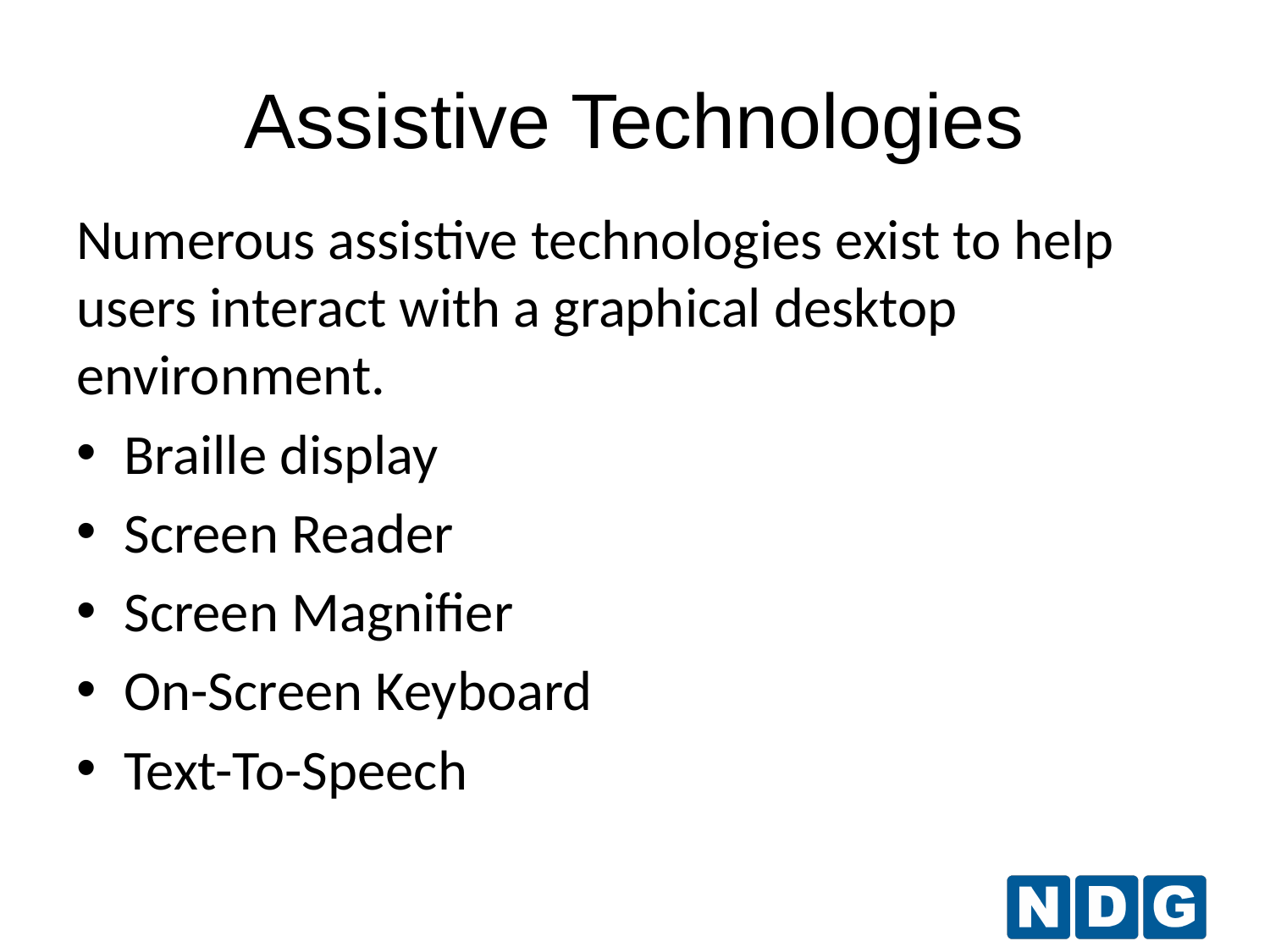

# Assistive Technologies
Numerous assistive technologies exist to help users interact with a graphical desktop environment.
Braille display
Screen Reader
Screen Magnifier
On-Screen Keyboard
Text-To-Speech